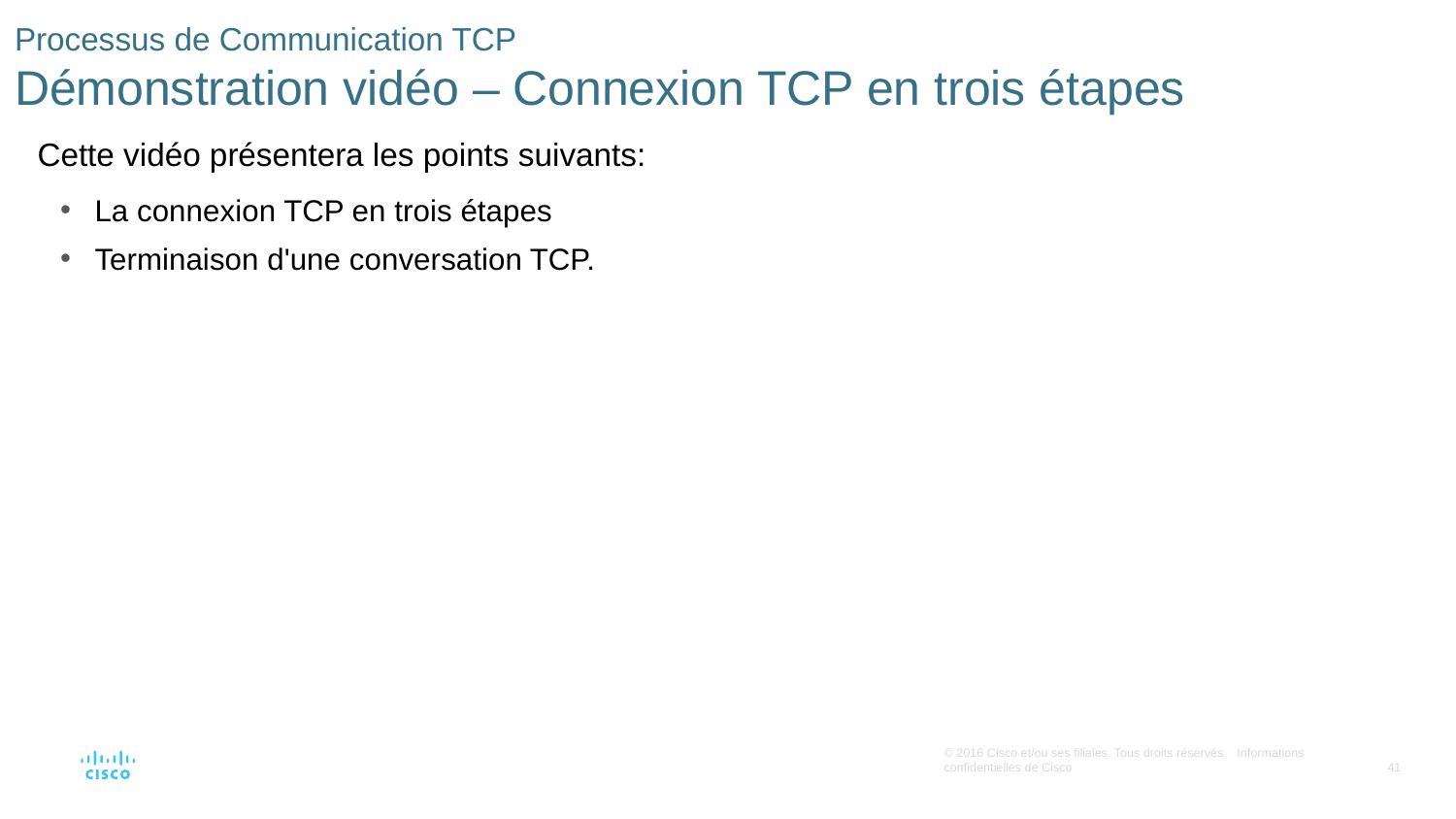

# Processus de Communication TCP Démonstration vidéo – Connexion TCP en trois étapes
Cette vidéo présentera les points suivants:
La connexion TCP en trois étapes
Terminaison d'une conversation TCP.